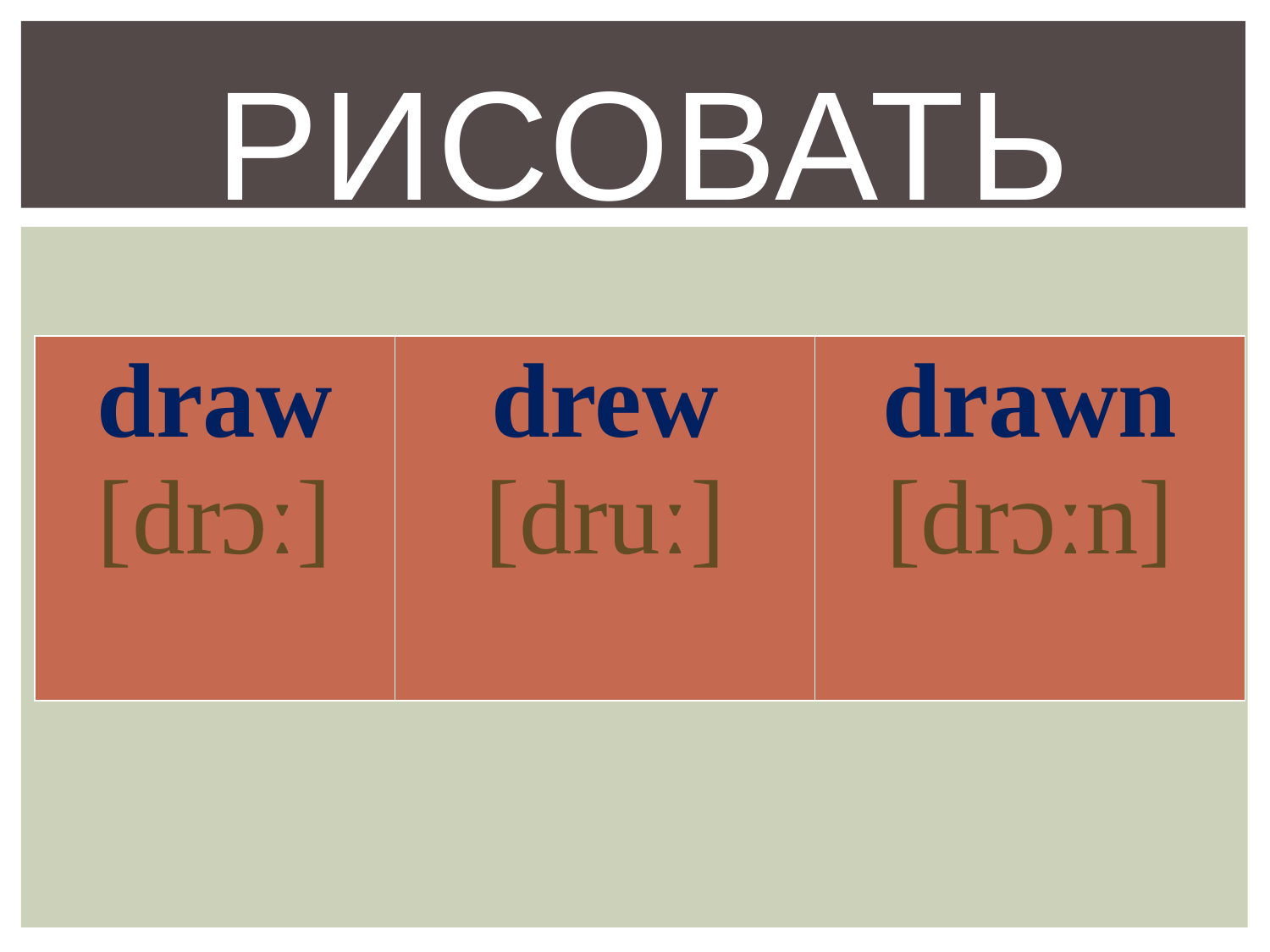

# рисовать
| draw [drɔː] | drew [druː] | drawn [drɔːn] |
| --- | --- | --- |